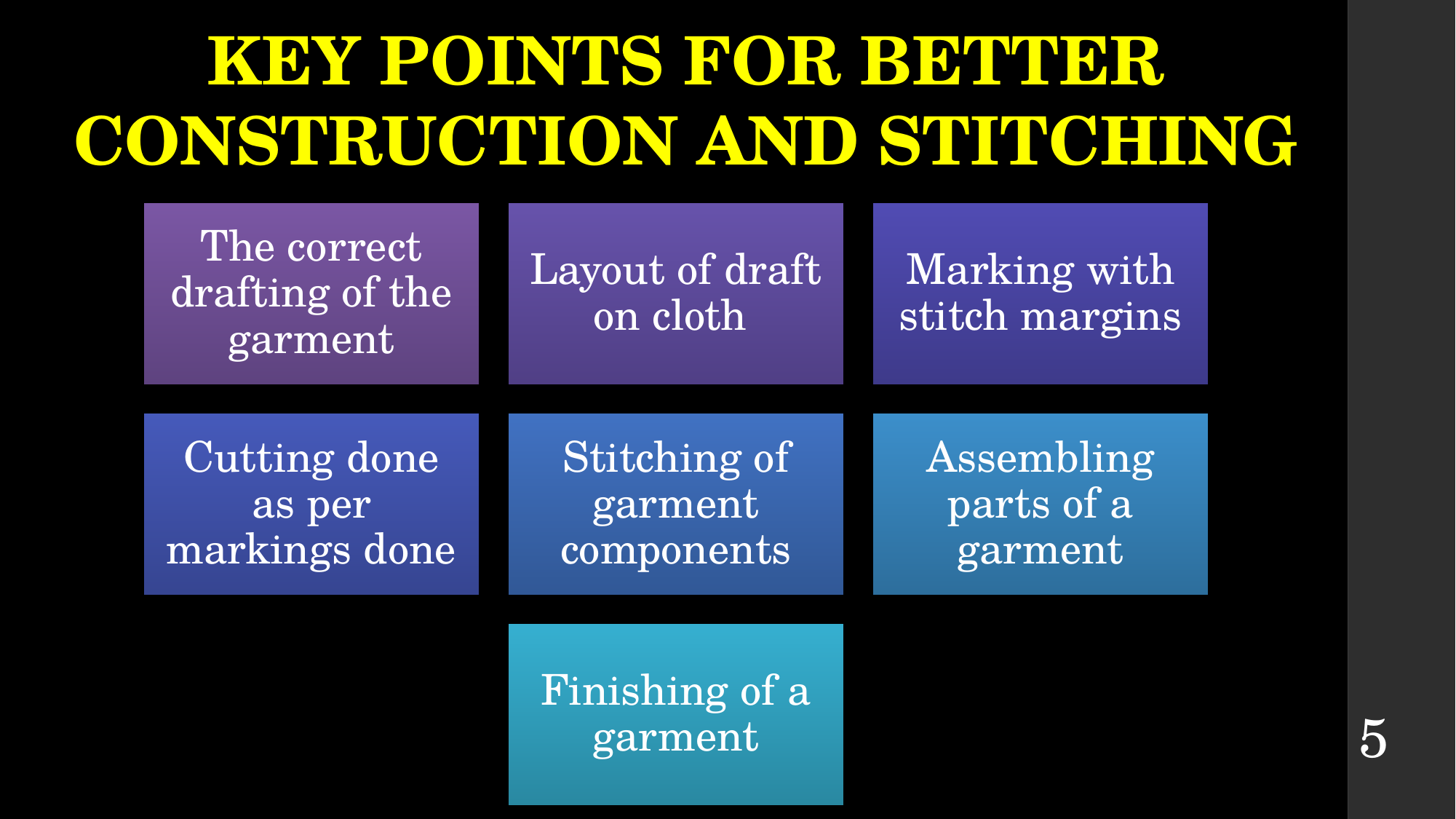

# KEY POINTS FOR BETTER CONSTRUCTION AND STITCHING
The correct drafting of the garment
Layout of draft on cloth
Marking with stitch margins
Cutting done as per markings done
Stitching of garment components
Assembling parts of a garment
Finishing of a garment
5